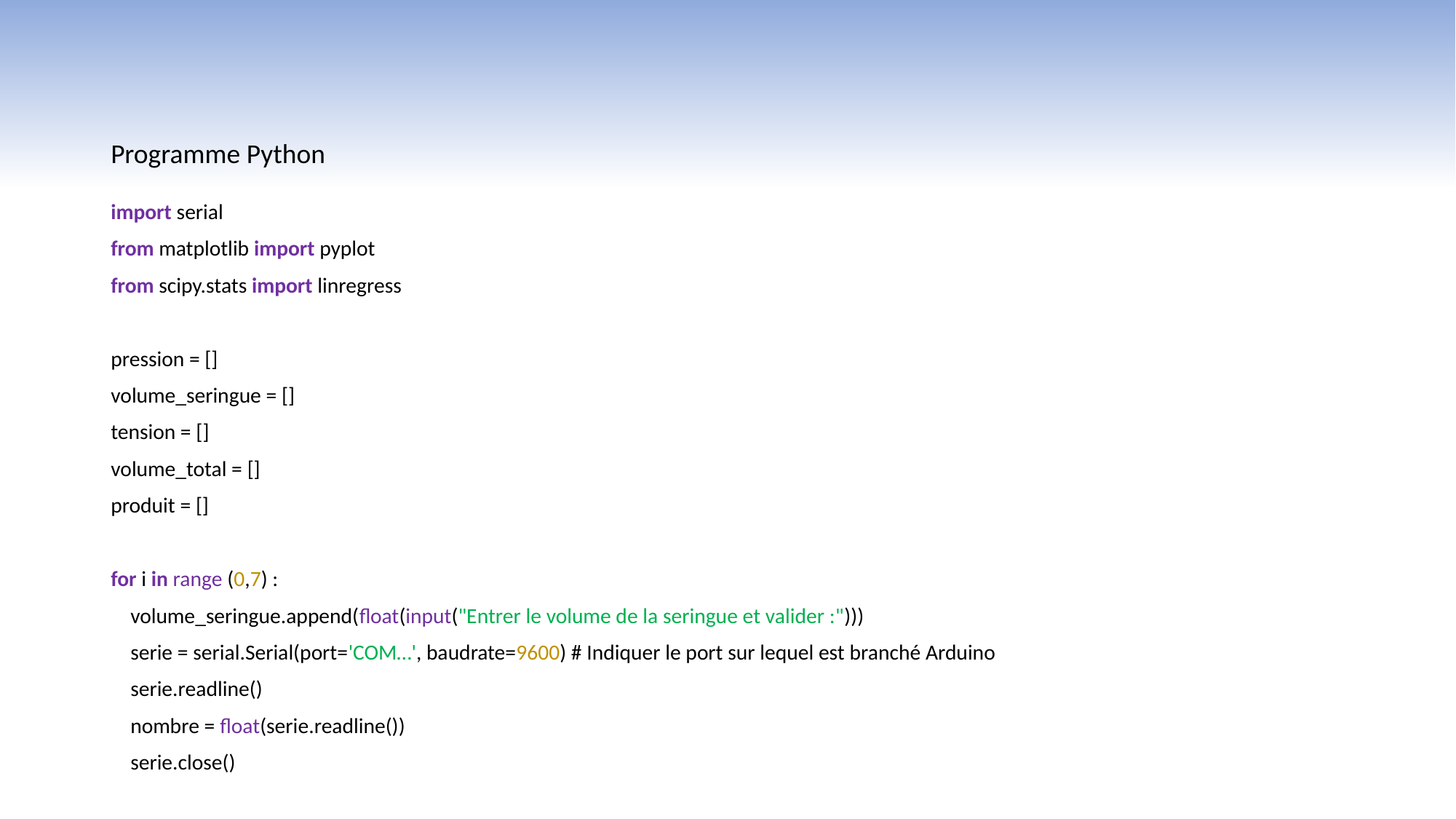

Programme Python
import serial
from matplotlib import pyplot
from scipy.stats import linregress

pression = []
volume_seringue = []
tension = []
volume_total = []
produit = []

for i in range (0,7) :
    volume_seringue.append(float(input("Entrer le volume de la seringue et valider :")))
    serie = serial.Serial(port='COM…', baudrate=9600) # Indiquer le port sur lequel est branché Arduino
    serie.readline()
    nombre = float(serie.readline())
    serie.close()